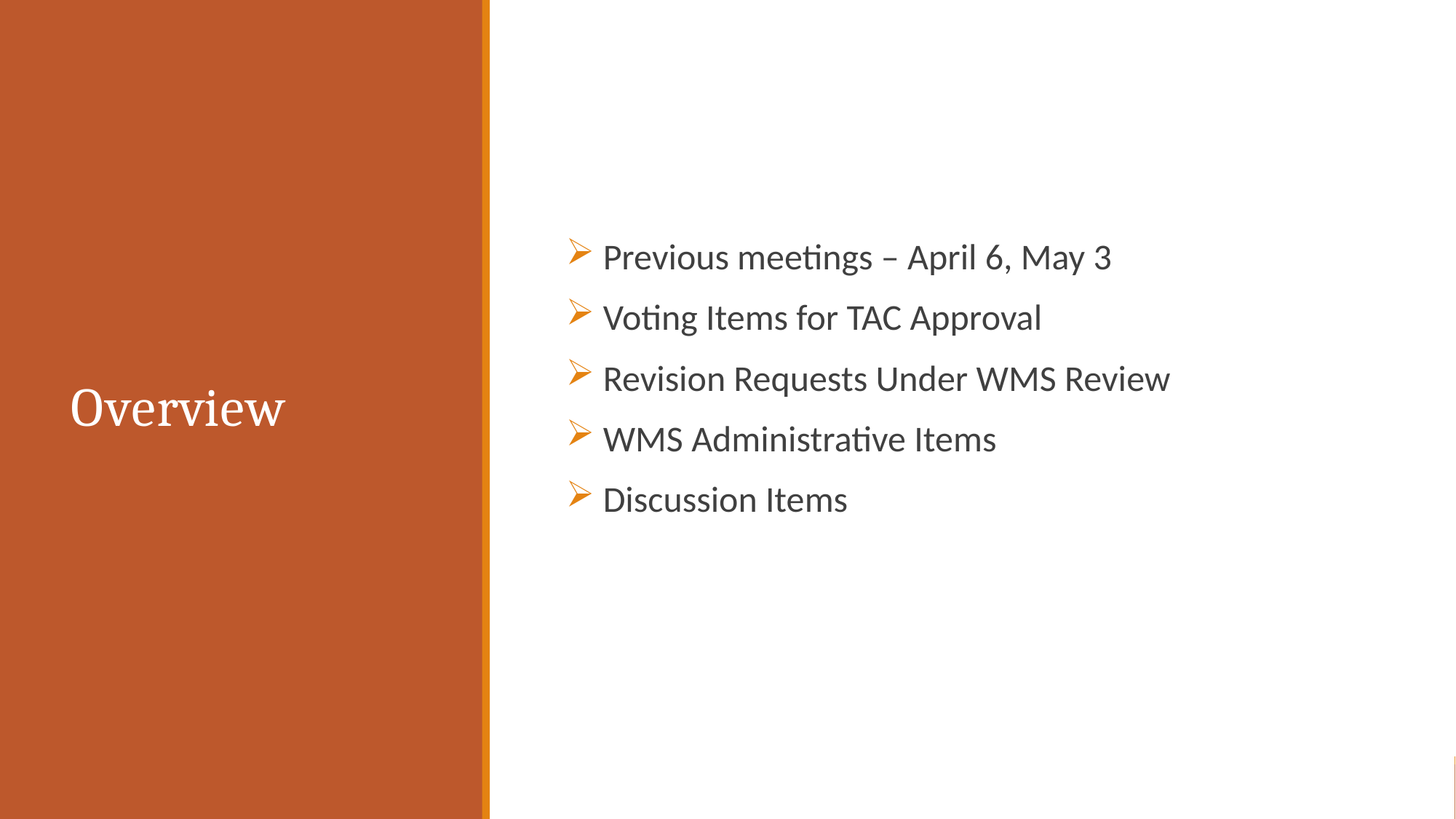

# Overview
 Previous meetings – April 6, May 3
 Voting Items for TAC Approval
 Revision Requests Under WMS Review
 WMS Administrative Items
 Discussion Items